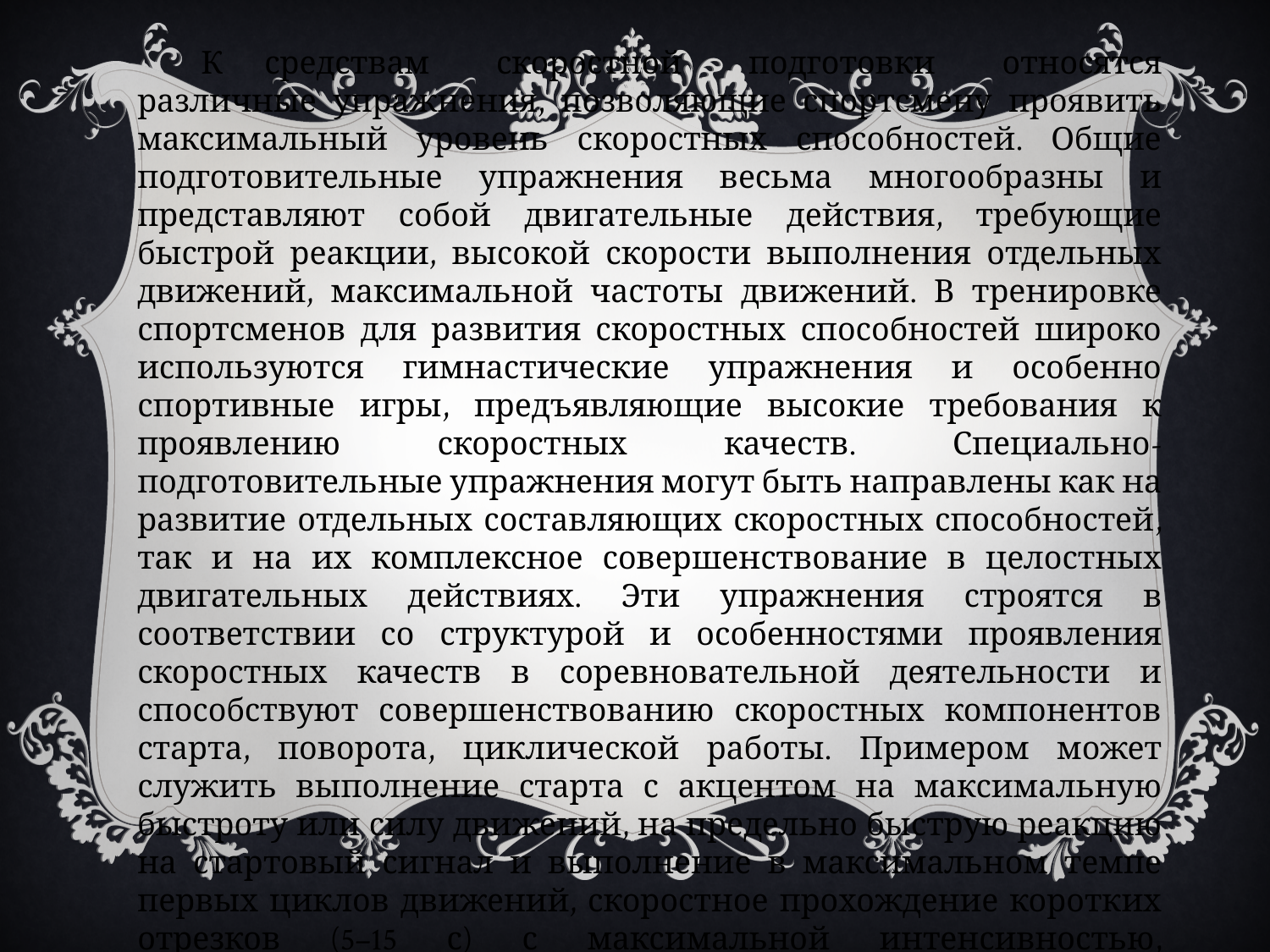

К	средствам скоростной подготовки относятся различные упражнения, позволяющие спортсмену проявить максимальный уровень скоростных способностей. Общие подготовительные упражнения весьма многообразны и представляют собой двигательные действия, требующие быстрой реакции, высокой скорости выполнения отдельных движений, максимальной частоты движений. В тренировке спортсменов для развития скоростных способностей широко используются гимнастические упражнения и особенно спортивные игры, предъявляющие высокие требования к проявлению скоростных качеств. Специально-подготовительные упражнения могут быть направлены как на развитие отдельных составляющих скоростных способностей, так и на их комплексное совершенствование в целостных двигательных действиях. Эти упражнения строятся в соответствии со структурой и особенностями проявления скоростных качеств в соревновательной деятельности и способствуют совершенствованию скоростных компонентов старта, поворота, циклической работы. Примером может служить выполнение старта с акцентом на максимальную быстроту или силу движений, на предельно быструю реакцию на стартовый сигнал и выполнение в максимальном темпе первых циклов движений, скоростное прохождение коротких отрезков (5–15 с) с максимальной интенсивностью, кратковременные действия взрывного характера по ходу выполнения малоинтенсивной работы и т. п.